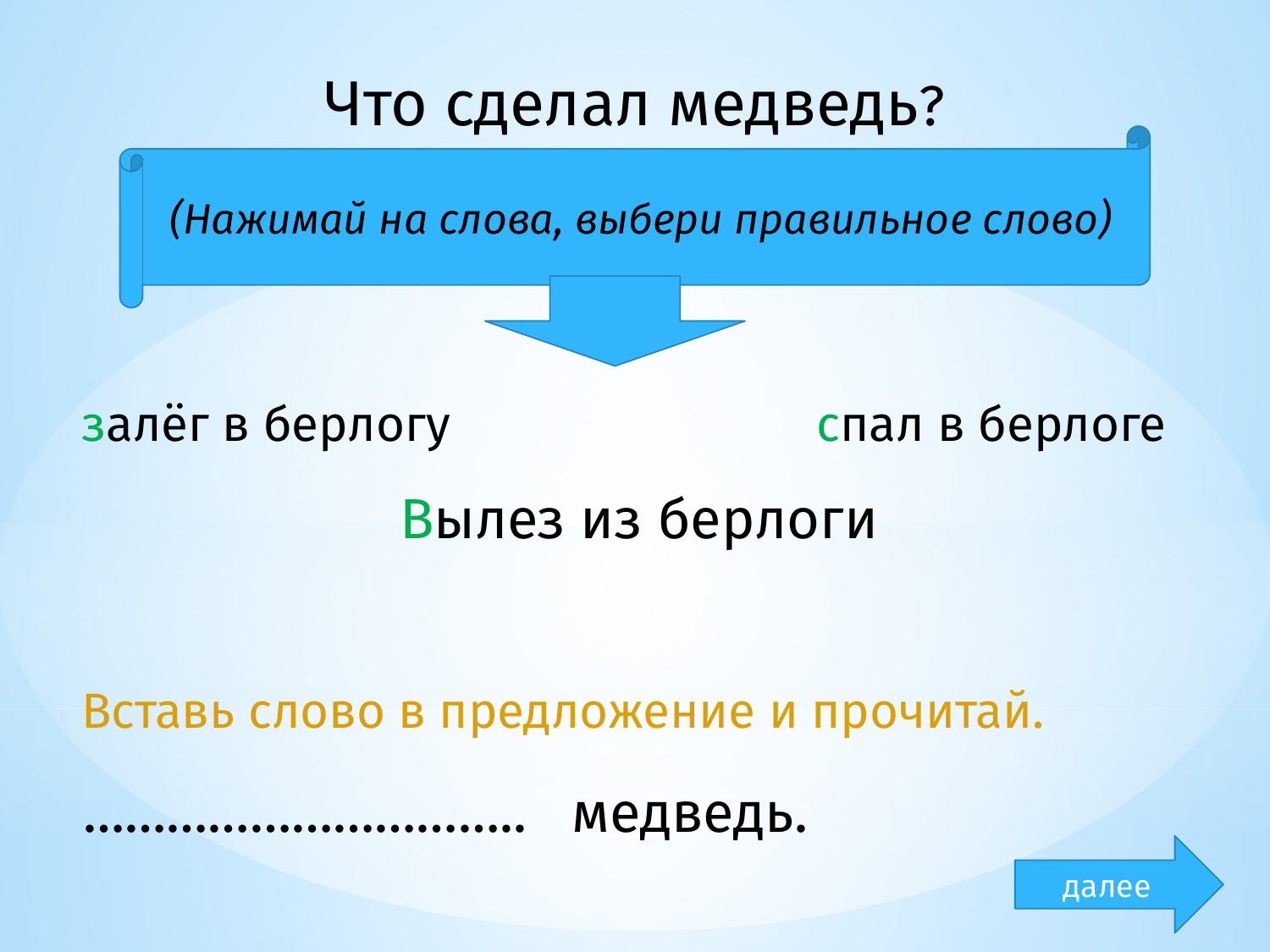

Что сделал медведь?
(Нажимай на слова, выбери правильное слово)

залёг в берлогу
спал в берлоге
Вылез из берлоги
Вставь слово в предложение и прочитай.
…………………………..   медведь.
далее